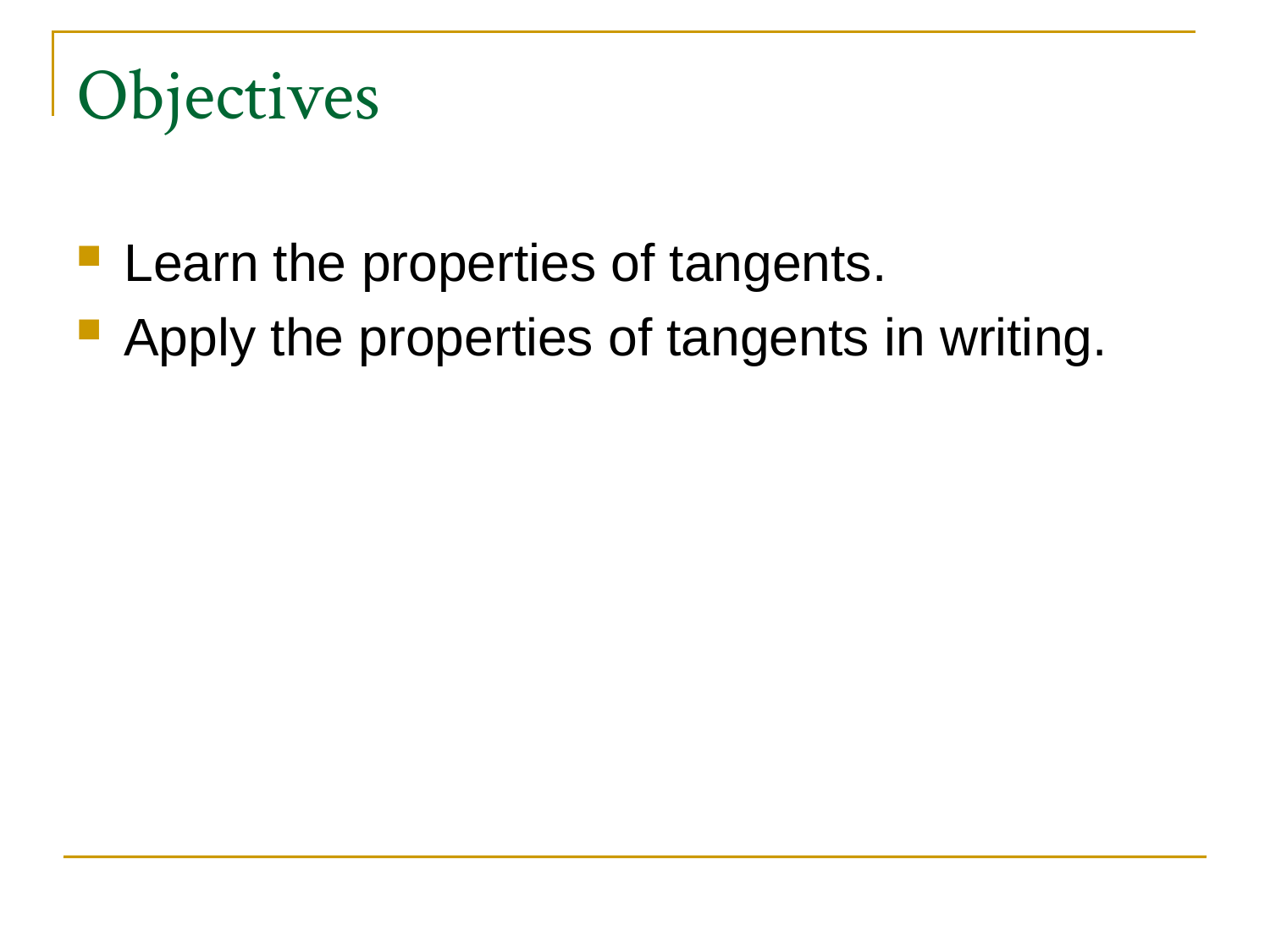

# Objectives
Learn the properties of tangents.
Apply the properties of tangents in writing.